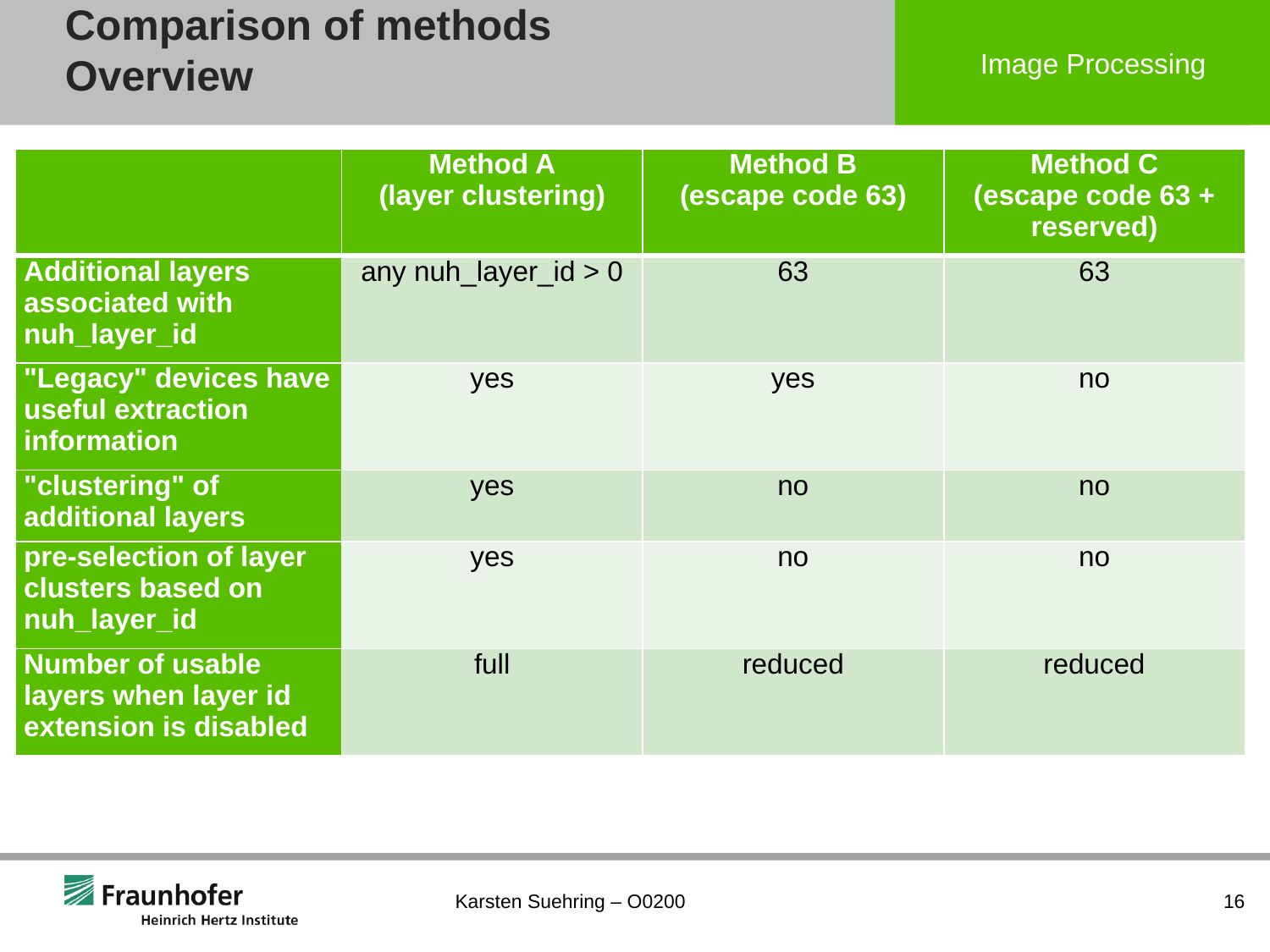

# Comparison of methods Overview
|  | Method A (layer clustering) | Method B (escape code 63) | Method C (escape code 63 + reserved) |
| --- | --- | --- | --- |
| Additional layers associated with nuh\_layer\_id | any nuh\_layer\_id > 0 | 63 | 63 |
| "Legacy" devices have useful extraction information | yes | yes | no |
| "clustering" of additional layers | yes | no | no |
| pre-selection of layer clusters based on nuh\_layer\_id | yes | no | no |
| Number of usable layers when layer id extension is disabled | full | reduced | reduced |
Karsten Suehring – O0200
16